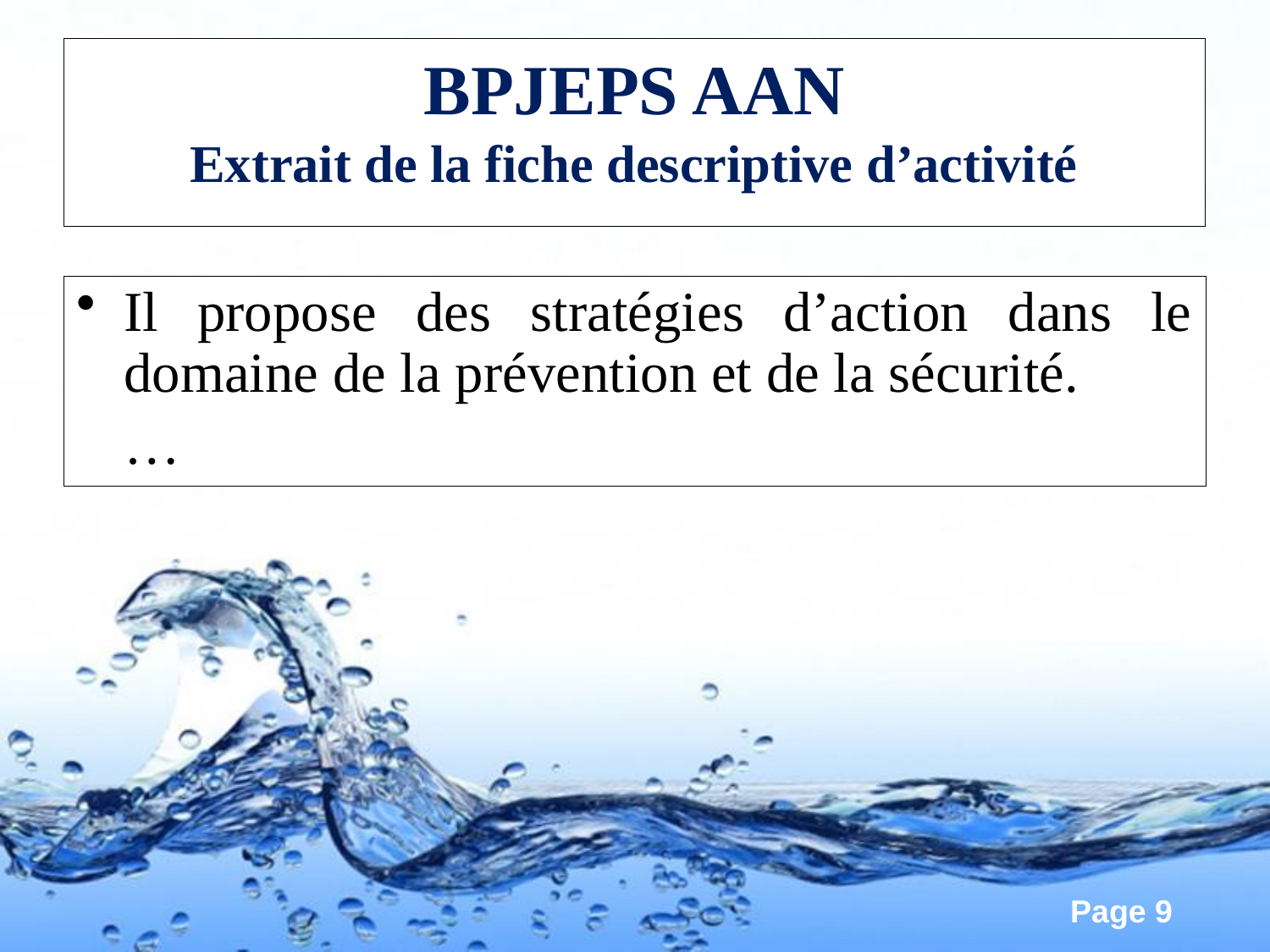

# BPJEPS AAN Extrait de la fiche descriptive d’activité
Il propose des stratégies d’action dans le domaine de la prévention et de la sécurité.
	…